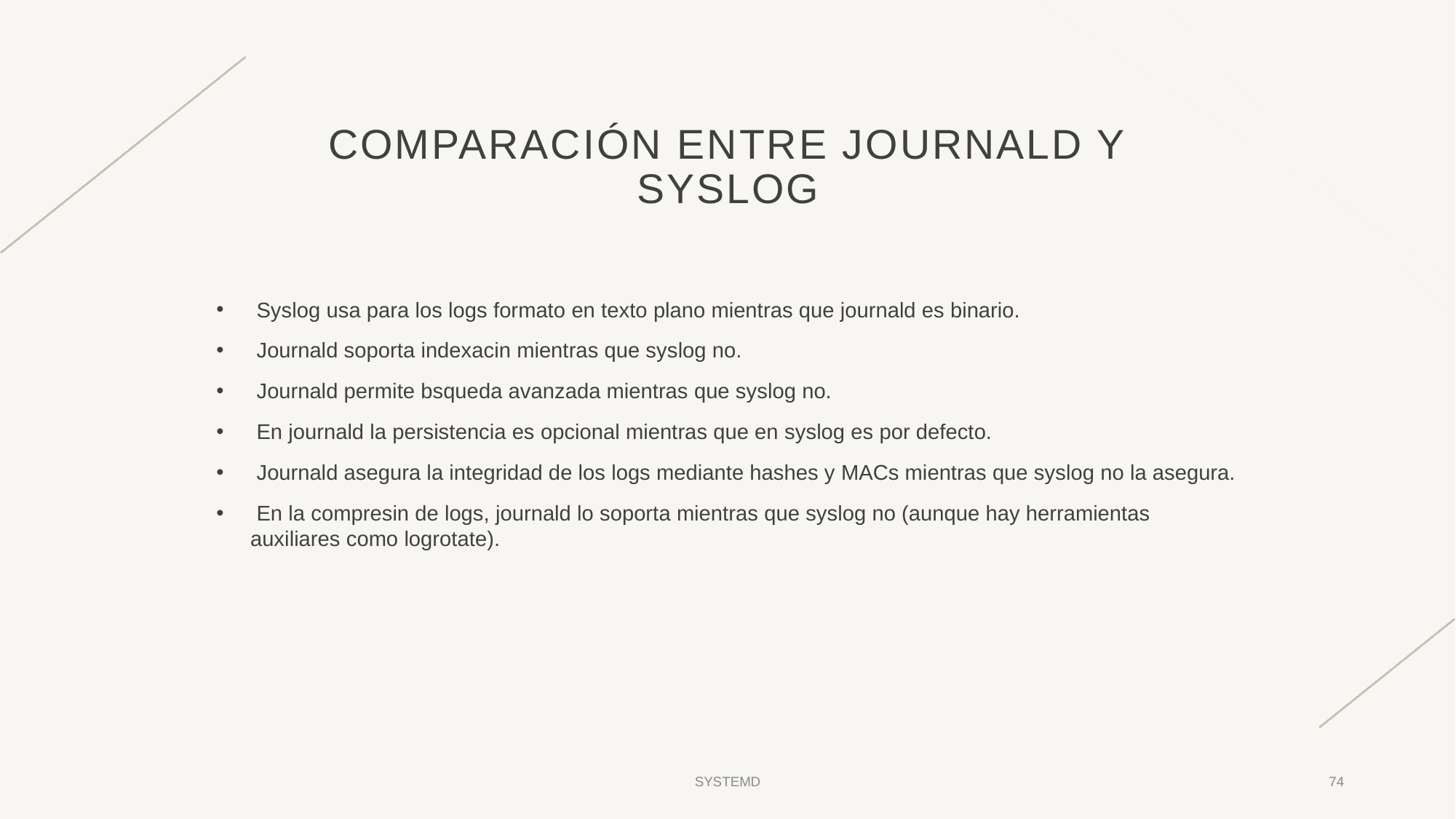

# COMPARACIÓN ENTRE JOURNALD Y SYSLOG
 Syslog usa para los logs formato en texto plano mientras que journald es binario.
 Journald soporta indexacin mientras que syslog no.
 Journald permite bsqueda avanzada mientras que syslog no.
 En journald la persistencia es opcional mientras que en syslog es por defecto.
 Journald asegura la integridad de los logs mediante hashes y MACs mientras que syslog no la asegura.
 En la compresin de logs, journald lo soporta mientras que syslog no (aunque hay herramientas auxiliares como logrotate).
SYSTEMD
74